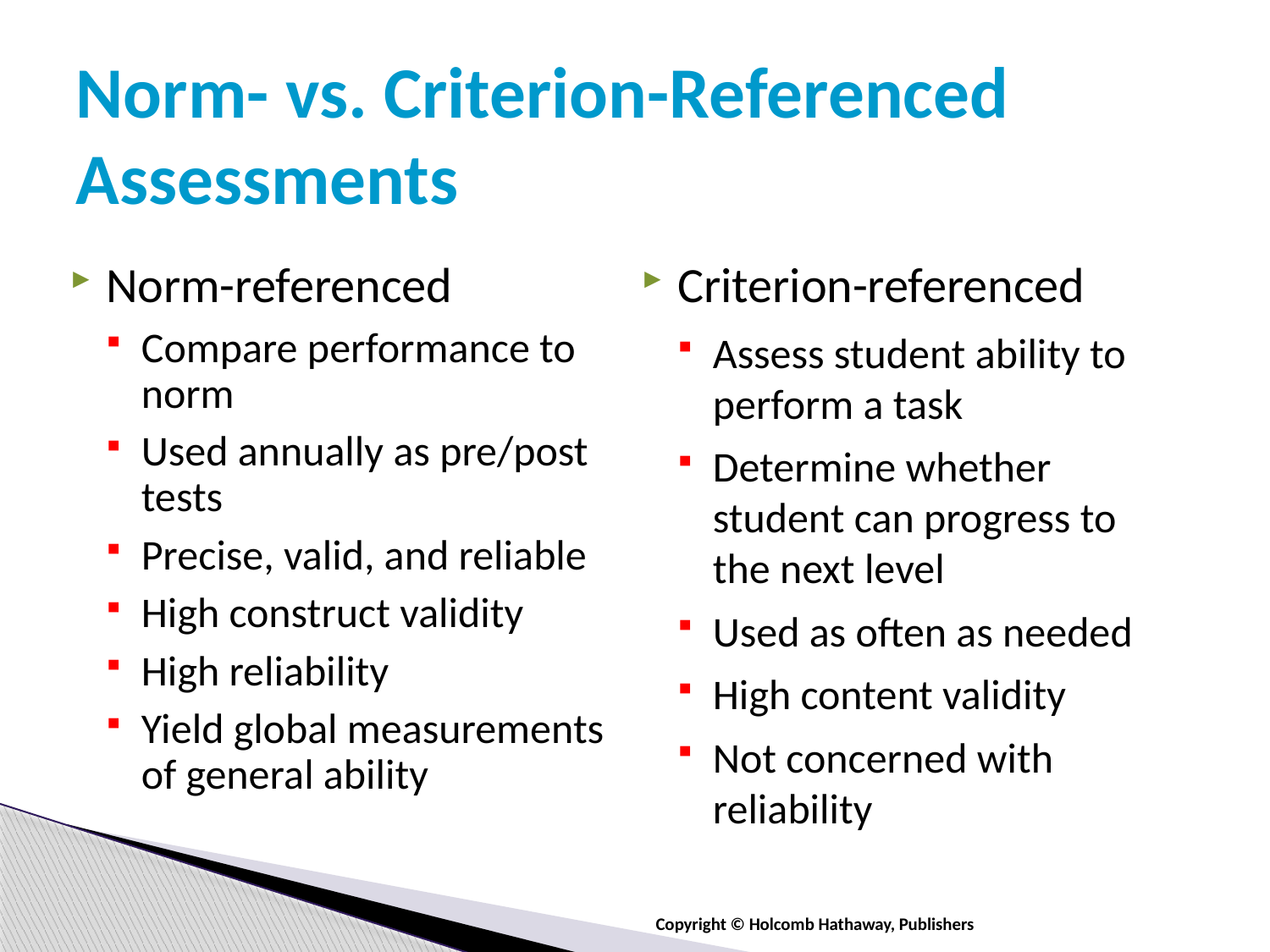

# Norm- vs. Criterion-Referenced Assessments
Norm-referenced
Compare performance to norm
Used annually as pre/post tests
Precise, valid, and reliable
High construct validity
High reliability
Yield global measurements of general ability

Criterion-referenced
Assess student ability to perform a task
Determine whether  student can progress to the next level
Used as often as needed
High content validity
Not concerned with reliability

Copyright © Holcomb Hathaway, Publishers